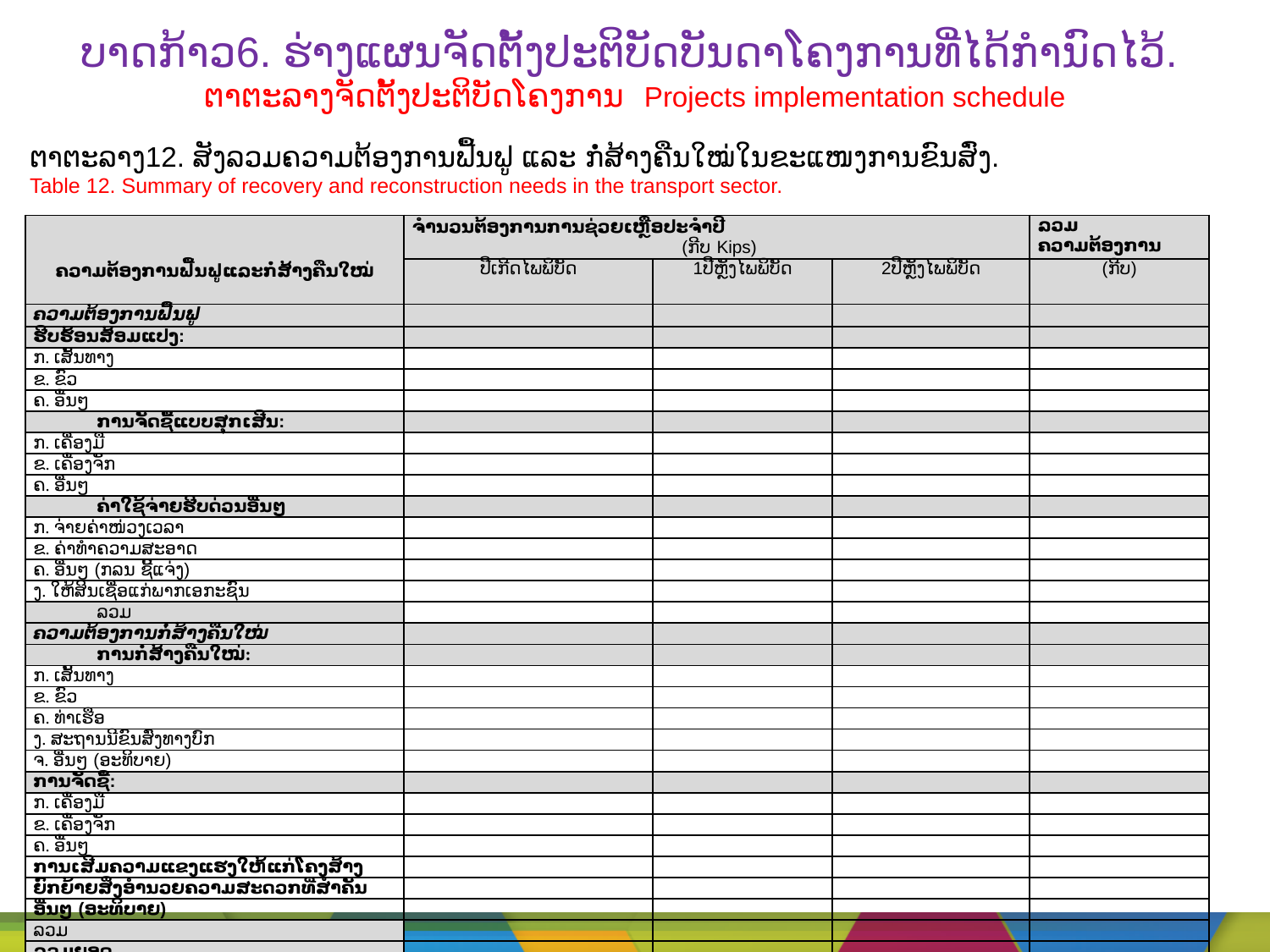

# ບາດກ້າວ6. ຮ່າງ​ແຜນ​ຈັດ​ຕັ້ງ​ປະຕິບັດ​ບັນດາ​ໂຄງການ​ທີ່​ໄດ້​ກໍານົດ​ໄວ້. ຕາຕະລາງຈັດຕັ້ງປະຕິບັດໂຄງການ  Projects implementation schedule
ຕາຕະລາງ12. ສັງລວມຄວາມຕ້ອງການຟື້ນຟູ ແລະ ກໍ່ສ້າງຄືນໃໝ່ໃນຂະແໜງການຂົນສົ່ງ.
Table 12. Summary of recovery and reconstruction needs in the transport sector.
| ຄວາມຕ້ອງການຟື້ນຟູແລະກໍ່ສ້າງຄືນໃໝ່ | ຈໍານວນຕ້ອງການການຊ່ວຍເຫຼືອປະຈໍາປີ (ກີບ Kips) |  |  | ລວມຄວາມຕ້ອງການ |
| --- | --- | --- | --- | --- |
|  | ປີເກີດໄພພິບັດ | 1ປີຫຼັງໄພພິບັດ | 2ປີຫຼັງໄພພິບັດ | (ກີບ) |
| ຄວາມຕ້ອງການຟື້ນຟູ |  |  |  |  |
| ຮີບຮ້ອນສ້ອມແປງ: |  |  |  |  |
| ກ. ເສັ້ນທາງ |  |  |  |  |
| ຂ. ຂົວ |  |  |  |  |
| ຄ. ອື່ນໆ |  |  |  |  |
| ການຈັດຊື້ແບບສຸກເສີນ: |  |  |  |  |
| ກ. ເຄື່ອງມື |  |  |  |  |
| ຂ. ເຄື່ອງຈັກ |  |  |  |  |
| ຄ. ອື່ນໆ |  |  |  |  |
| ຄ່າໃຊ້ຈ່າຍຮີບດ່ວນອື່ນໆ |  |  |  |  |
| ກ. ຈ່າຍ​ຄ່າ​ໜ່ວງ​ເວລາ |  |  |  |  |
| ຂ. ຄ່າ​ທໍາ​ຄວາມ​ສະອາດ |  |  |  |  |
| ຄ. ອື່ນໆ (ກລນ ຊີ້​ແຈ່ງ) |  |  |  |  |
| ງ. ໃຫ້​ສິນ​ເຊື່ອ​ແກ່​ພາກ​ເອກະ​ຊົນ |  |  |  |  |
| ລວມ |  |  |  |  |
| ຄວາມຕ້ອງການກໍ່ສ້າງຄືນໃໝ່ |  |  |  |  |
| ການກໍ່ສ້າງຄືນໃໝ່: |  |  |  |  |
| ກ. ເສັ້ນທາງ |  |  |  |  |
| ຂ. ຂົວ |  |  |  |  |
| ຄ. ທ່າເຮືອ |  |  |  |  |
| ງ. ສະຖານ​ນີຂົນ​ສົ່ງ​ທາງບົກ |  |  |  |  |
| ຈ. ອື່ນໆ (ອະທິບາຍ) |  |  |  |  |
| ການຈັດຊື້: |  |  |  |  |
| ກ. ເຄື່ອງມື |  |  |  |  |
| ຂ. ເຄື່ອງຈັກ |  |  |  |  |
| ຄ. ອື່ນໆ |  |  |  |  |
| ການເສີມຄວາມແຂງແຮງໃຫ້ແກ່ໂຄງສ້າງ |  |  |  |  |
| ຍົກຍ້າຍສິ່ງອໍານວຍຄວາມສະດວກທີ່ສໍາຄັນ |  |  |  |  |
| ອື່ນໆ (ອະທິບາຍ) |  |  |  |  |
| ລວມ |  |  |  |  |
| ລວມຍອດ |  |  |  |  |